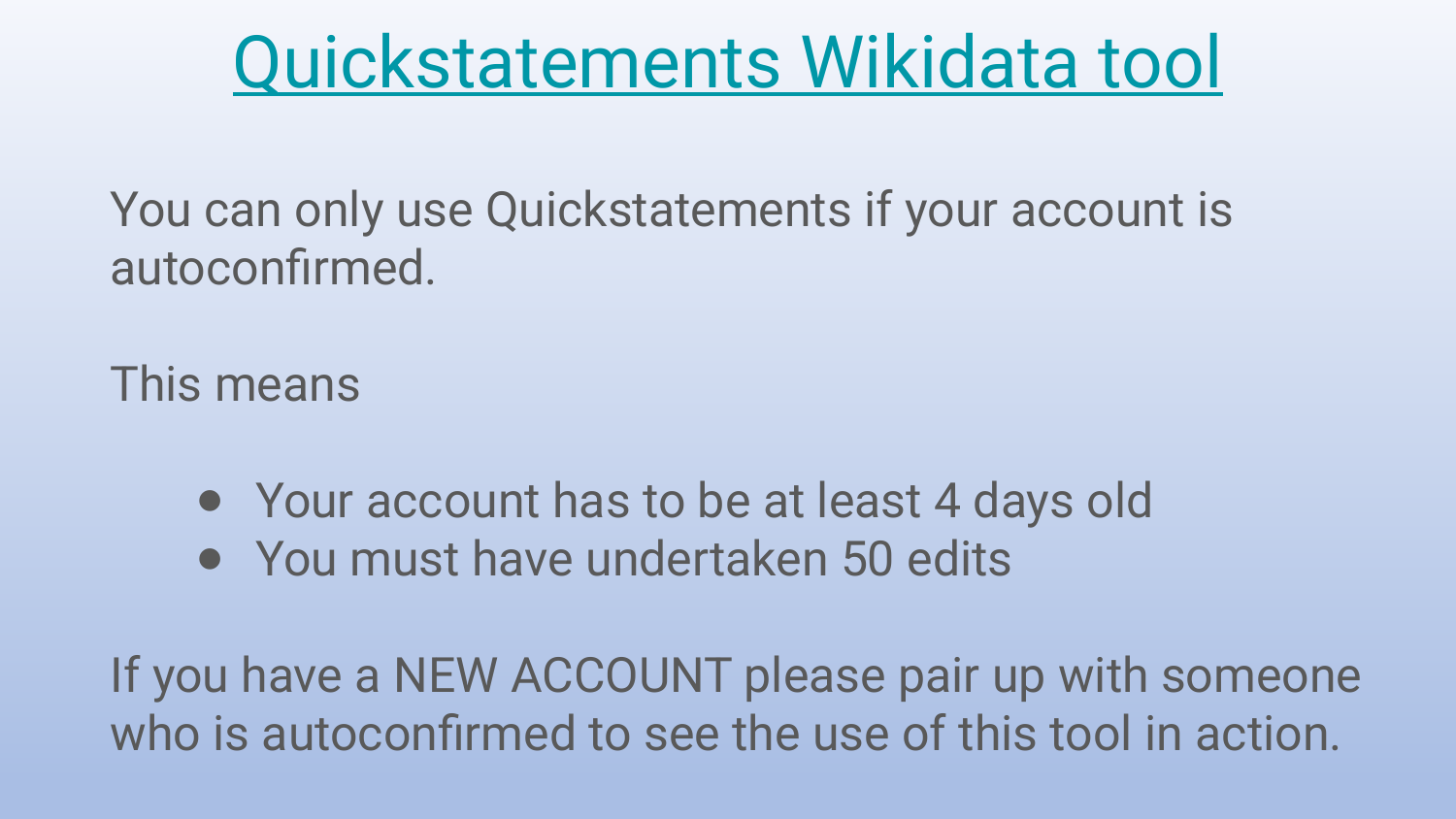

Quickstatements Wikidata tool
You can only use Quickstatements if your account is autoconfirmed.

This means

Your account has to be at least 4 days old
You must have undertaken 50 edits

If you have a NEW ACCOUNT please pair up with someone who is autoconfirmed to see the use of this tool in action.